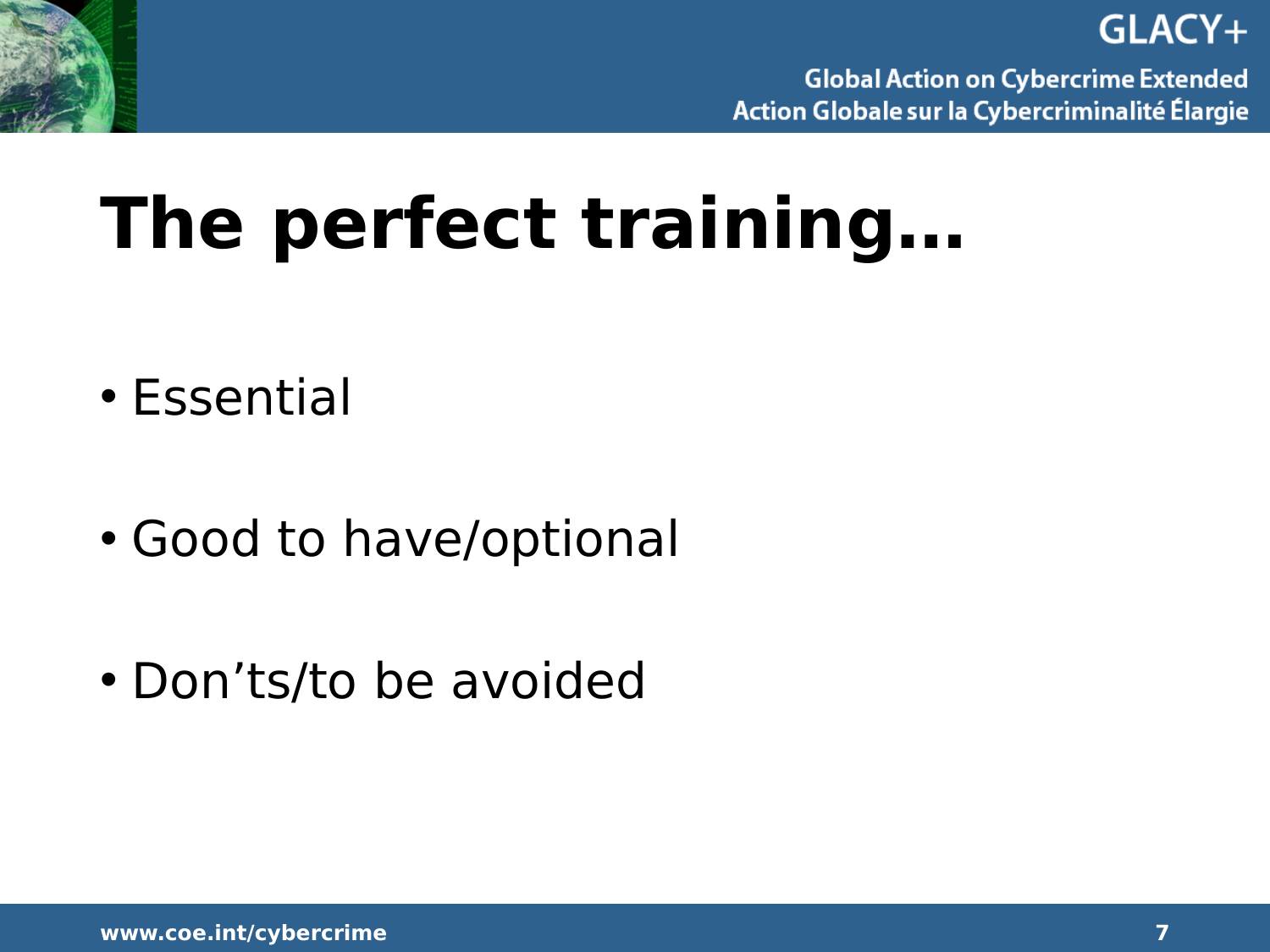

# The perfect training…
Essential

Good to have/optional

Don’ts/to be avoided
www.coe.int/cybercrime
7